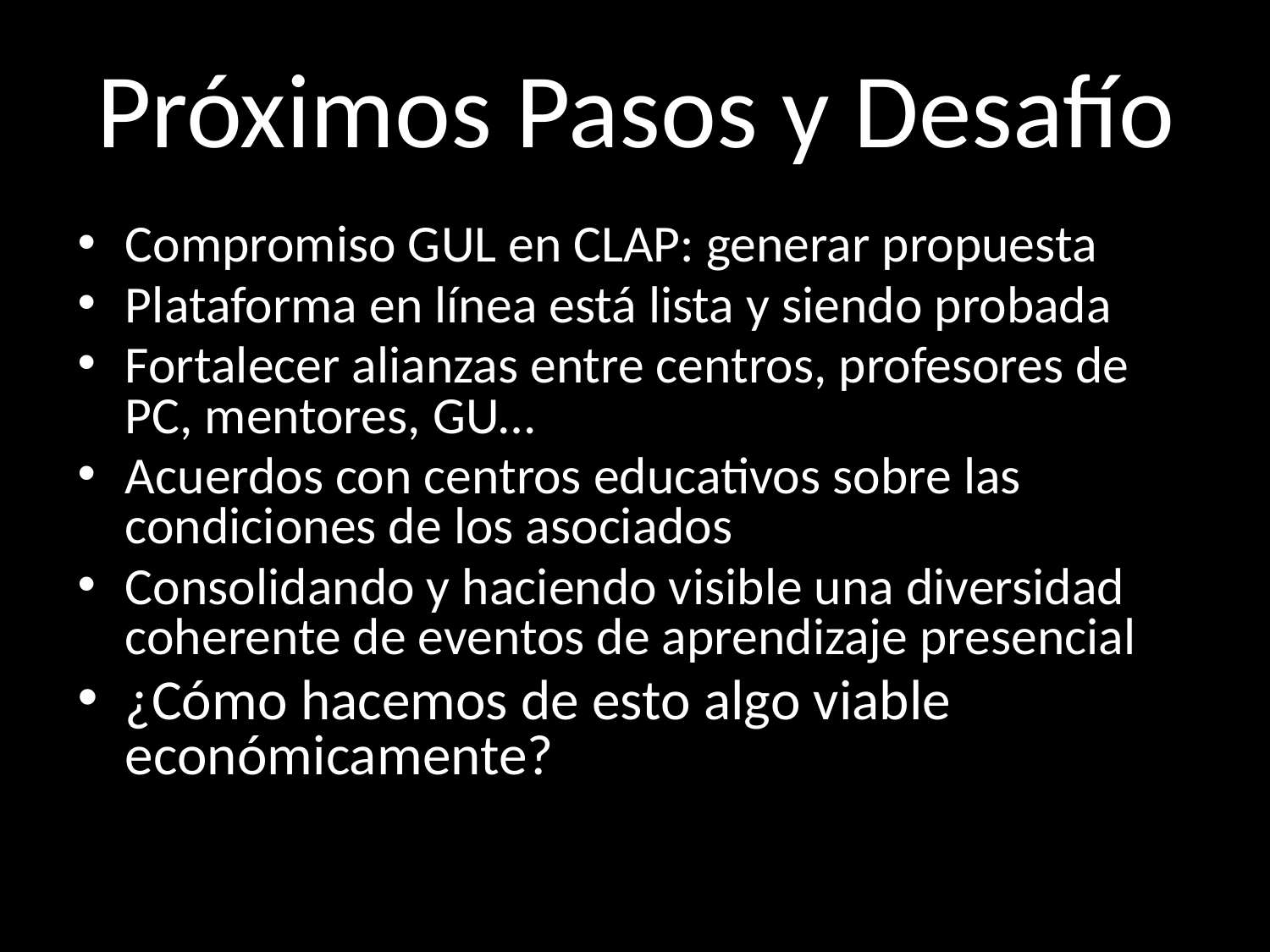

# Próximos Pasos y Desafío
Compromiso GUL en CLAP: generar propuesta
Plataforma en línea está lista y siendo probada
Fortalecer alianzas entre centros, profesores de PC, mentores, GU…
Acuerdos con centros educativos sobre las condiciones de los asociados
Consolidando y haciendo visible una diversidad coherente de eventos de aprendizaje presencial
¿Cómo hacemos de esto algo viable económicamente?